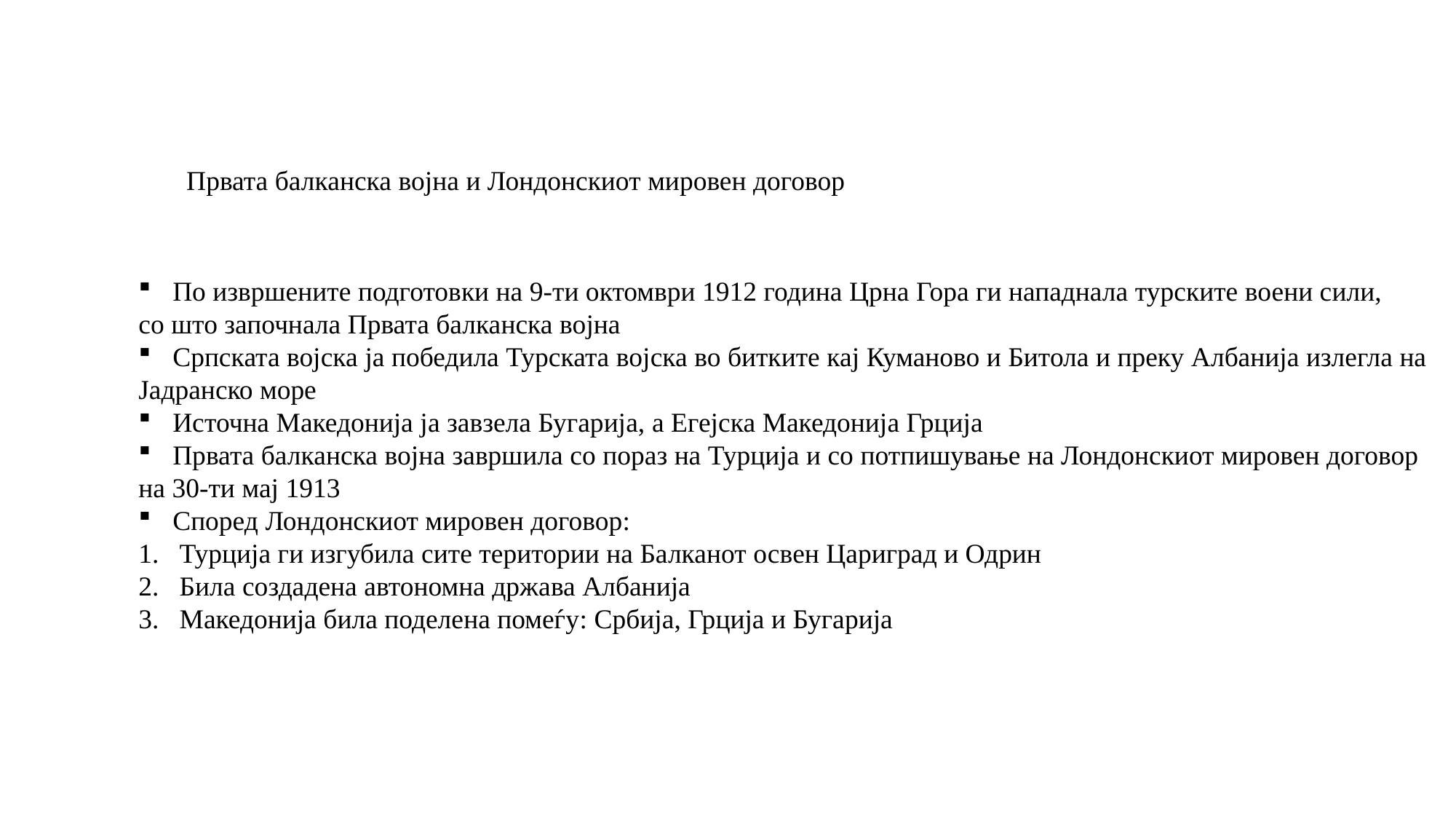

Првата балканска војна и Лондонскиот мировен договор
По извршените подготовки на 9-ти октомври 1912 година Црна Гора ги нападнала турските воени сили,
со што започнала Првата балканска војна
Српската војска ја победила Турската војска во битките кај Куманово и Битола и преку Албанија излегла на
Јадранско море
Источна Македонија ја завзела Бугарија, а Егејска Македонија Грција
Првата балканска војна завршила со пораз на Турција и со потпишување на Лондонскиот мировен договор
на 30-ти мај 1913
Според Лондонскиот мировен договор:
Турција ги изгубила сите територии на Балканот освен Цариград и Одрин
Била создадена автономна држава Албанија
Македонија била поделена помеѓу: Србија, Грција и Бугарија